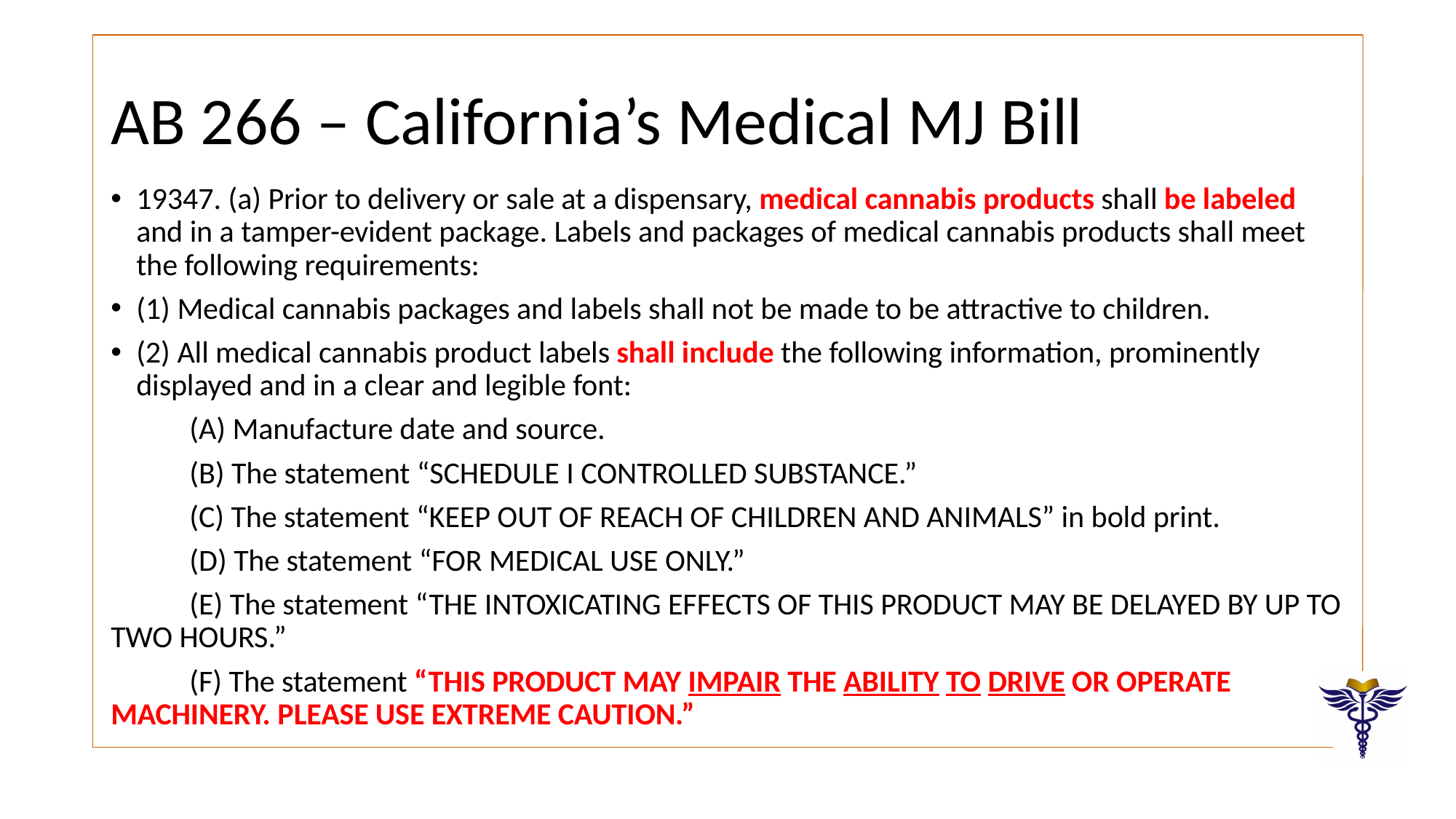

# AB 266 – California’s Medical MJ Bill
19347. (a) Prior to delivery or sale at a dispensary, medical cannabis products shall be labeled and in a tamper-evident package. Labels and packages of medical cannabis products shall meet the following requirements:
(1) Medical cannabis packages and labels shall not be made to be attractive to children.
(2) All medical cannabis product labels shall include the following information, prominently displayed and in a clear and legible font:
	(A) Manufacture date and source.
	(B) The statement “SCHEDULE I CONTROLLED SUBSTANCE.”
	(C) The statement “KEEP OUT OF REACH OF CHILDREN AND ANIMALS” in bold print.
	(D) The statement “FOR MEDICAL USE ONLY.”
	(E) The statement “THE INTOXICATING EFFECTS OF THIS PRODUCT MAY BE DELAYED BY UP TO TWO HOURS.”
	(F) The statement “THIS PRODUCT MAY IMPAIR THE ABILITY TO DRIVE OR OPERATE MACHINERY. PLEASE USE EXTREME CAUTION.”